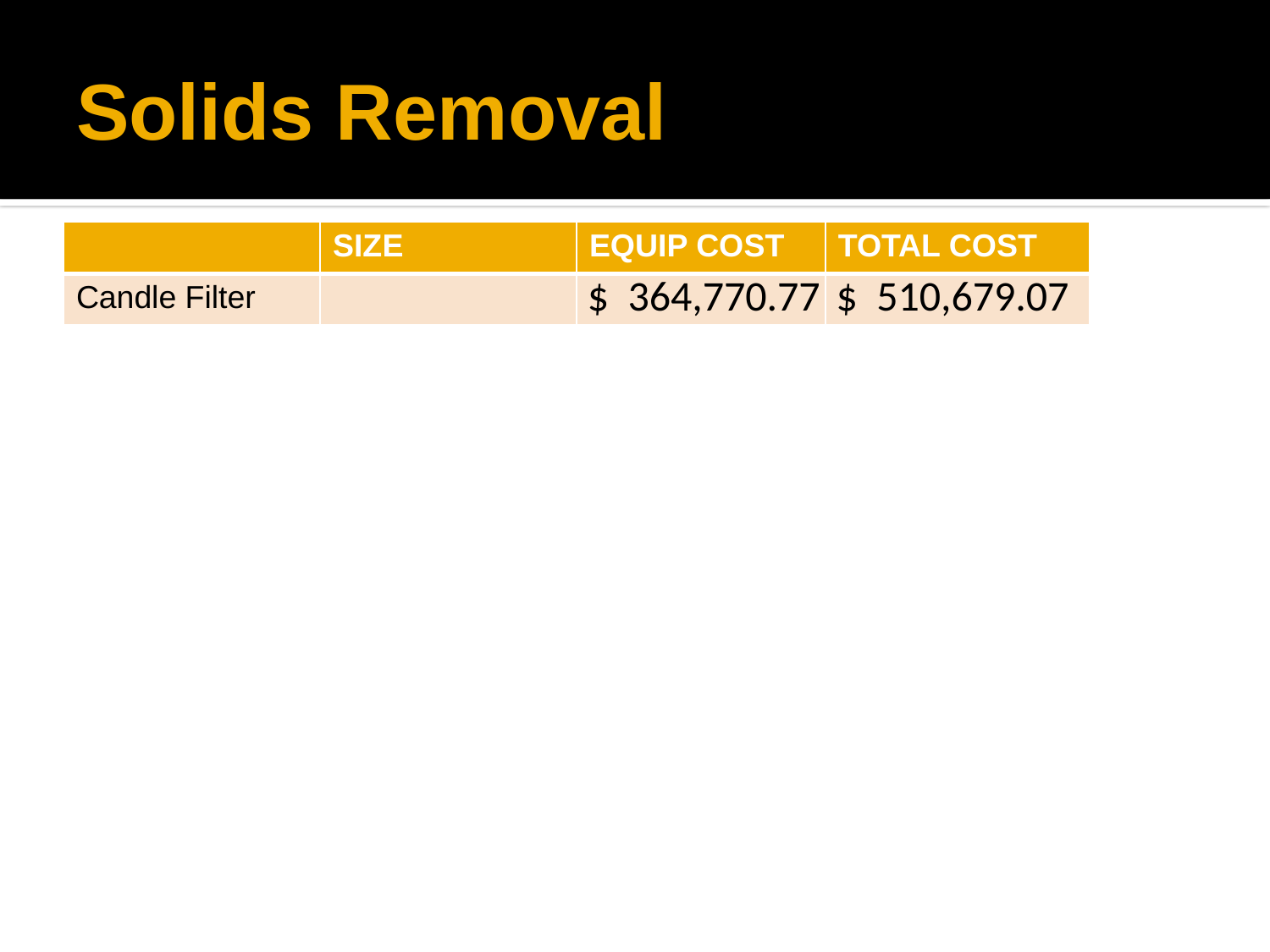

# Solids Removal
|  | SIZE | EQUIP COST | TOTAL COST |
| --- | --- | --- | --- |
| Candle Filter |  | $ 364,770.77 | $ 510,679.07 |